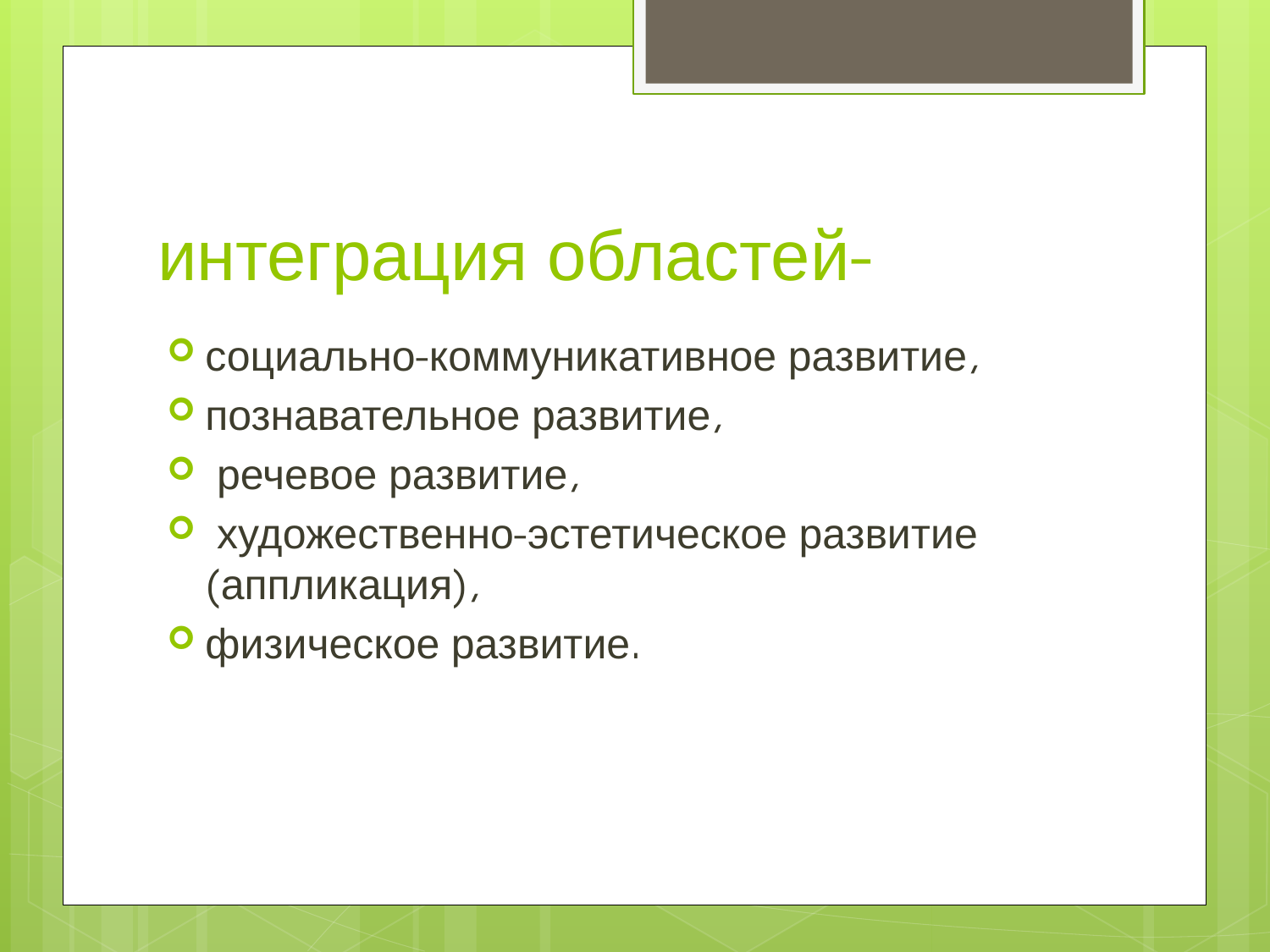

# интеграция областей-
социально-коммуникативное развитие,
познавательное развитие,
 речевое развитие,
 художественно-эстетическое развитие (аппликация),
физическое развитие.